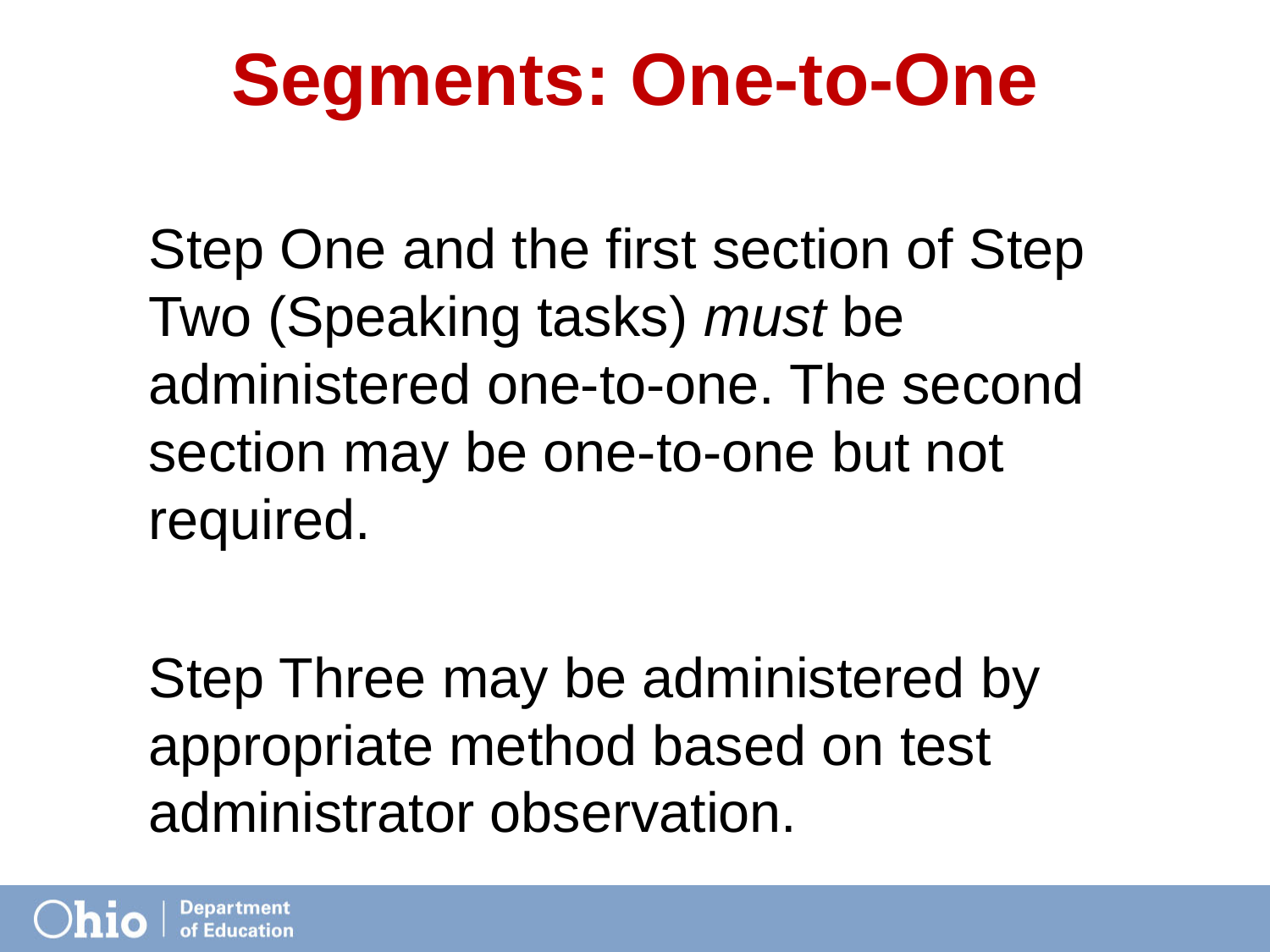

# Segments: One-to-One
Step One and the first section of Step Two (Speaking tasks) must be administered one-to-one. The second section may be one-to-one but not required.

Step Three may be administered by appropriate method based on test administrator observation.